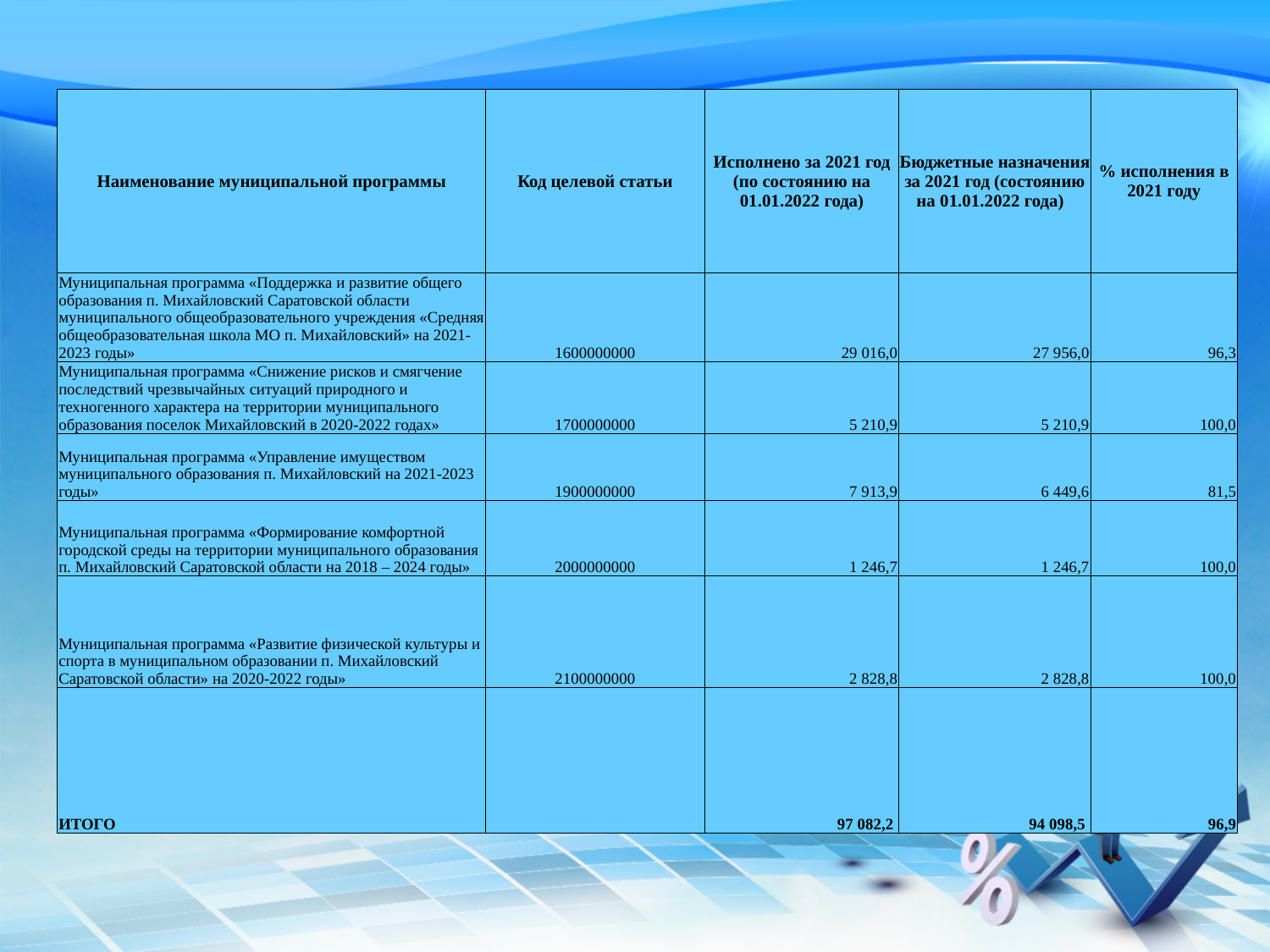

| Наименование муниципальной программы | Код целевой статьи | Исполнено за 2021 год (по состоянию на 01.01.2022 года) | Бюджетные назначения за 2021 год (состоянию на 01.01.2022 года) | % исполнения в 2021 году |
| --- | --- | --- | --- | --- |
| Муниципальная программа «Поддержка и развитие общего образования п. Михайловский Саратовской области муниципального общеобразовательного учреждения «Средняя общеобразовательная школа МО п. Михайловский» на 2021-2023 годы» | 1600000000 | 29 016,0 | 27 956,0 | 96,3 |
| Муниципальная программа «Снижение рисков и смягчение последствий чрезвычайных ситуаций природного и техногенного характера на территории муниципального образования поселок Михайловский в 2020-2022 годах» | 1700000000 | 5 210,9 | 5 210,9 | 100,0 |
| Муниципальная программа «Управление имуществом муниципального образования п. Михайловский на 2021-2023 годы» | 1900000000 | 7 913,9 | 6 449,6 | 81,5 |
| Муниципальная программа «Формирование комфортной городской среды на территории муниципального образования п. Михайловский Саратовской области на 2018 – 2024 годы» | 2000000000 | 1 246,7 | 1 246,7 | 100,0 |
| Муниципальная программа «Развитие физической культуры и спорта в муниципальном образовании п. Михайловский Саратовской области» на 2020-2022 годы» | 2100000000 | 2 828,8 | 2 828,8 | 100,0 |
| ИТОГО |  | 97 082,2 | 94 098,5 | 96,9 |